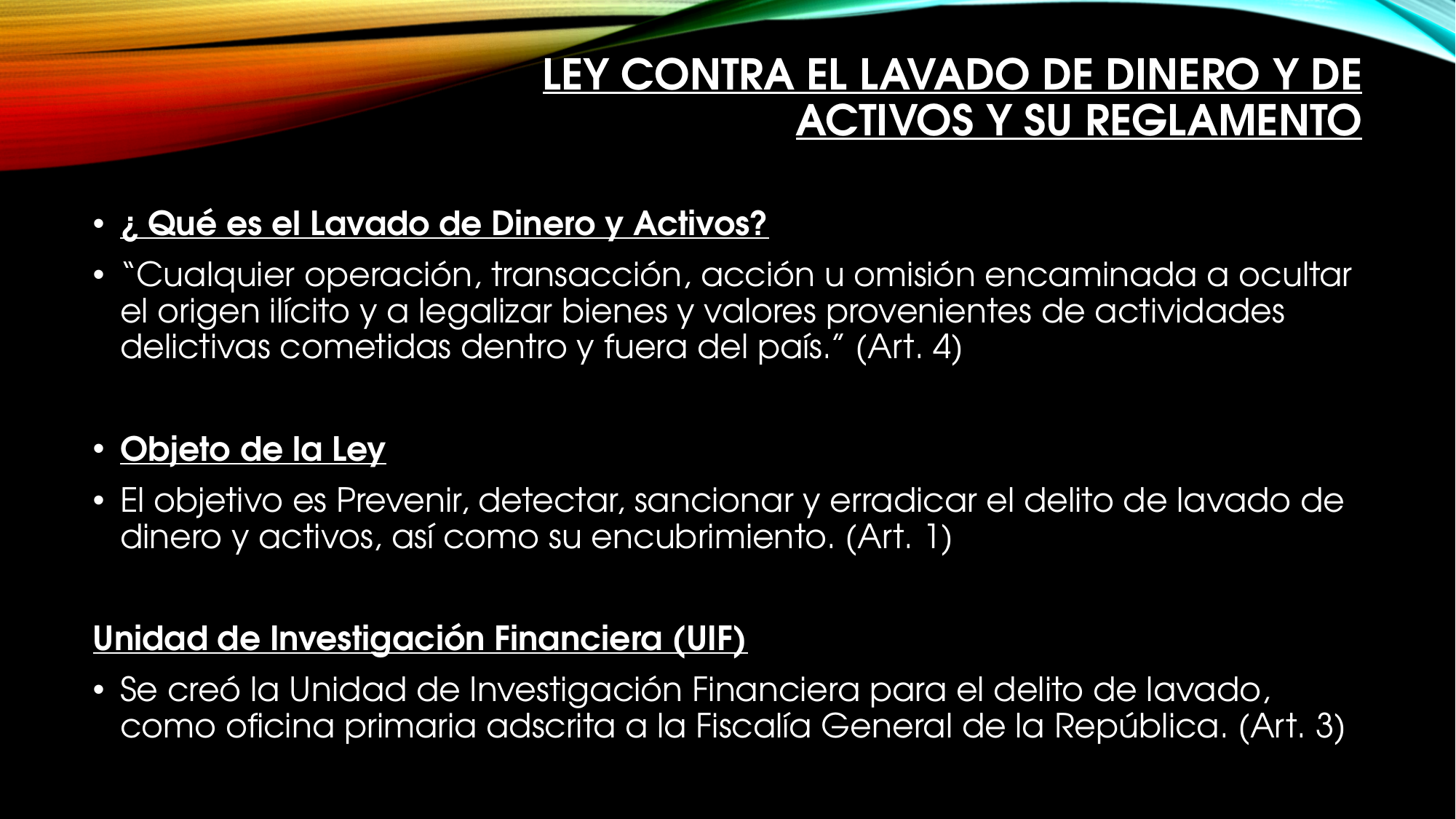

# Ley Contra el lavado de Dinero y de Activos y su reglamento
¿ Qué es el Lavado de Dinero y Activos?
“Cualquier operación, transacción, acción u omisión encaminada a ocultar el origen ilícito y a legalizar bienes y valores provenientes de actividades delictivas cometidas dentro y fuera del país.” (Art. 4)

Objeto de la Ley
El objetivo es Prevenir, detectar, sancionar y erradicar el delito de lavado de dinero y activos, así como su encubrimiento. (Art. 1)

Unidad de Investigación Financiera (UIF)
Se creó la Unidad de Investigación Financiera para el delito de lavado, como oficina primaria adscrita a la Fiscalía General de la República. (Art. 3)